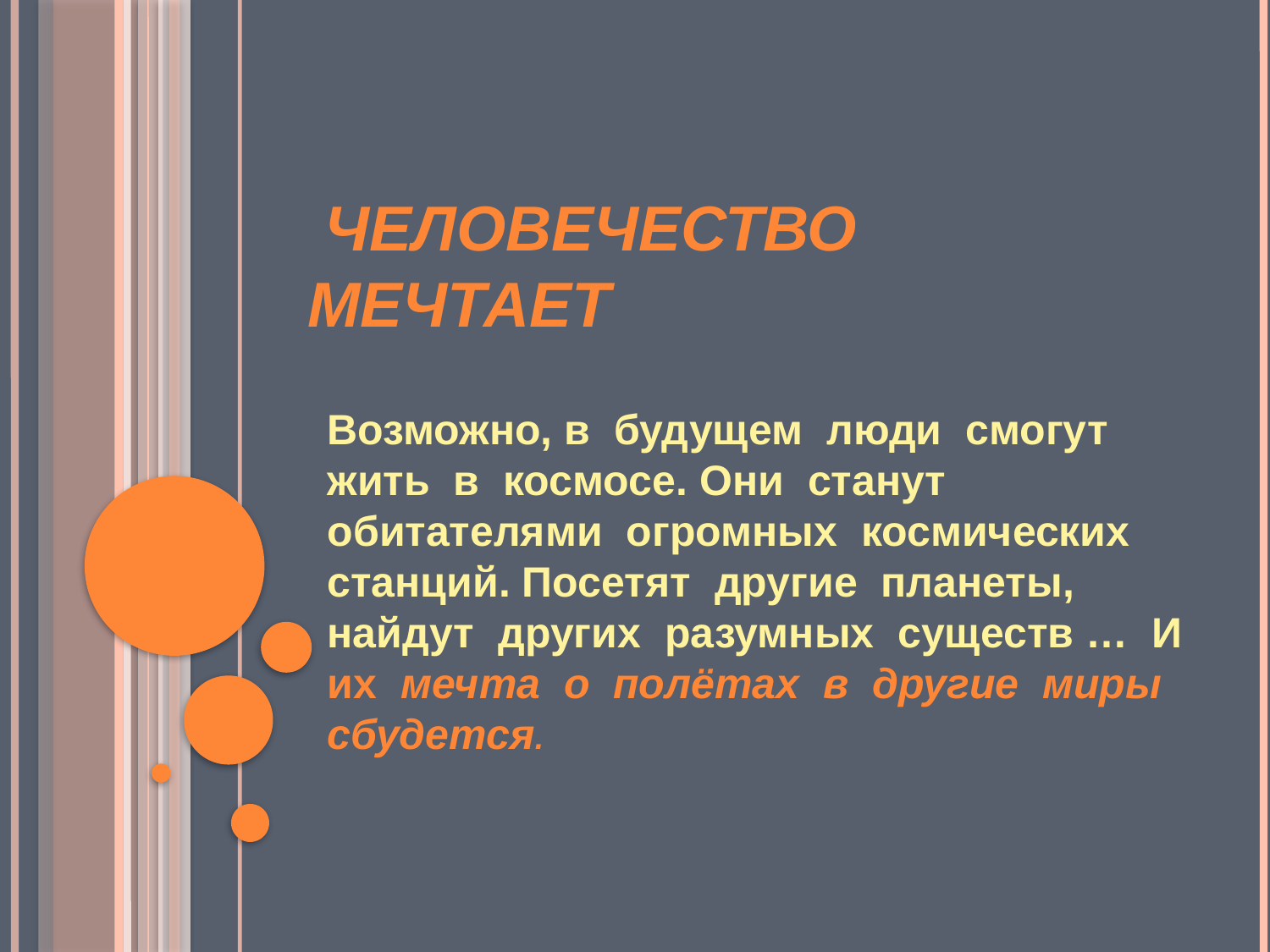

# Человечество  мечтает
Возможно, в  будущем  люди  смогут  жить  в  космосе. Они  станут  обитателями  огромных  космических  станций. Посетят  другие  планеты, найдут  других  разумных  существ …  И  их  мечта  о  полётах  в  другие  миры  сбудется.